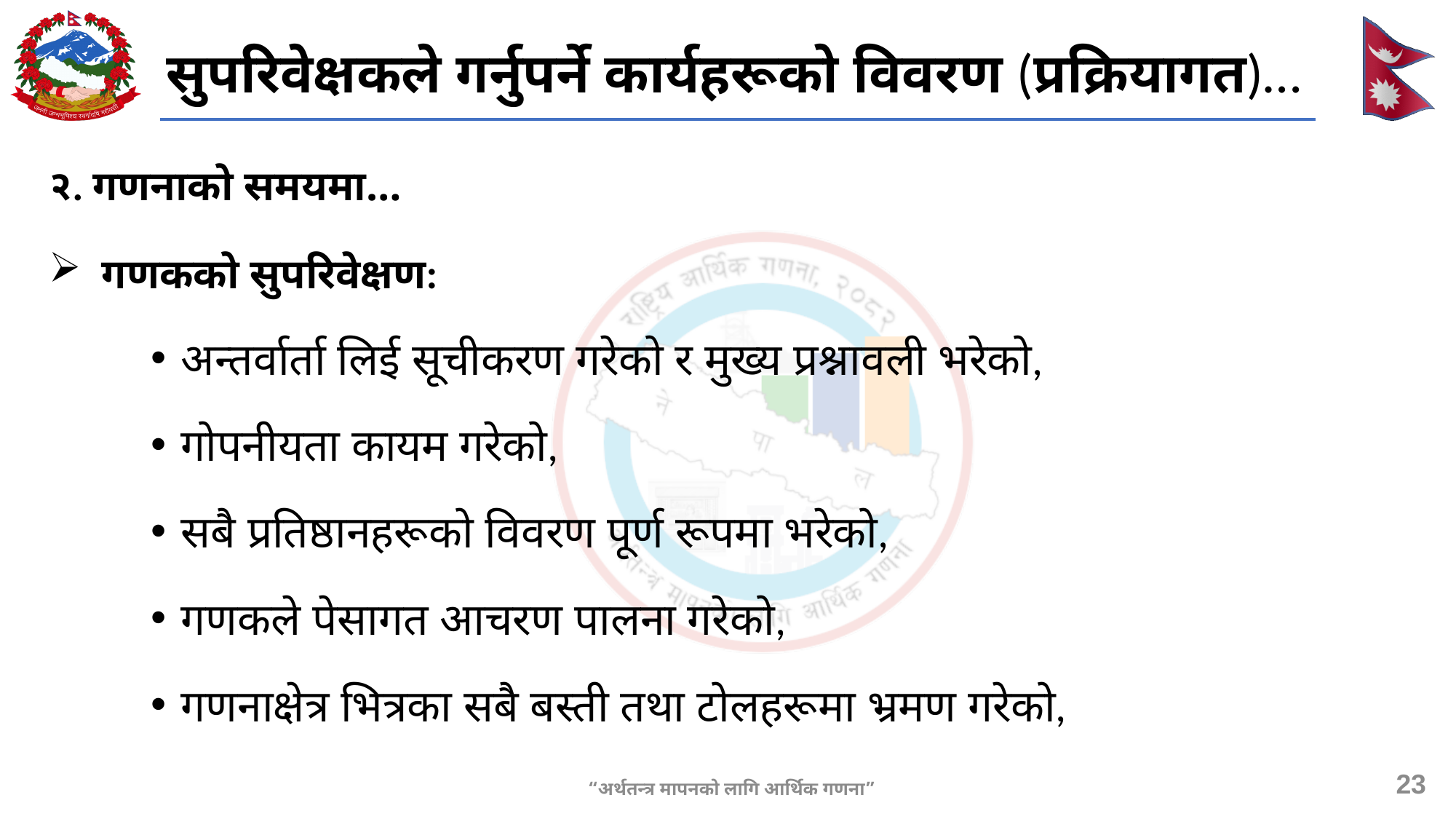

# सुपरिवेक्षकले गर्नुपर्ने कार्यहरूको विवरण (प्रक्रियागत)…
२. गणनाको समयमा…
गणकको सुपरिवेक्षण:
अन्तर्वार्ता लिई सूचीकरण गरेको र मुख्य प्रश्नावली भरेको,
गोपनीयता कायम गरेको,
सबै प्रतिष्ठानहरूको विवरण पूर्ण रूपमा भरेको,
गणकले पेसागत आचरण पालना गरेको,
गणनाक्षेत्र भित्रका सबै बस्ती तथा टोलहरूमा भ्रमण गरेको,

23
“अर्थतन्त्र मापनको लागि आर्थिक गणना”